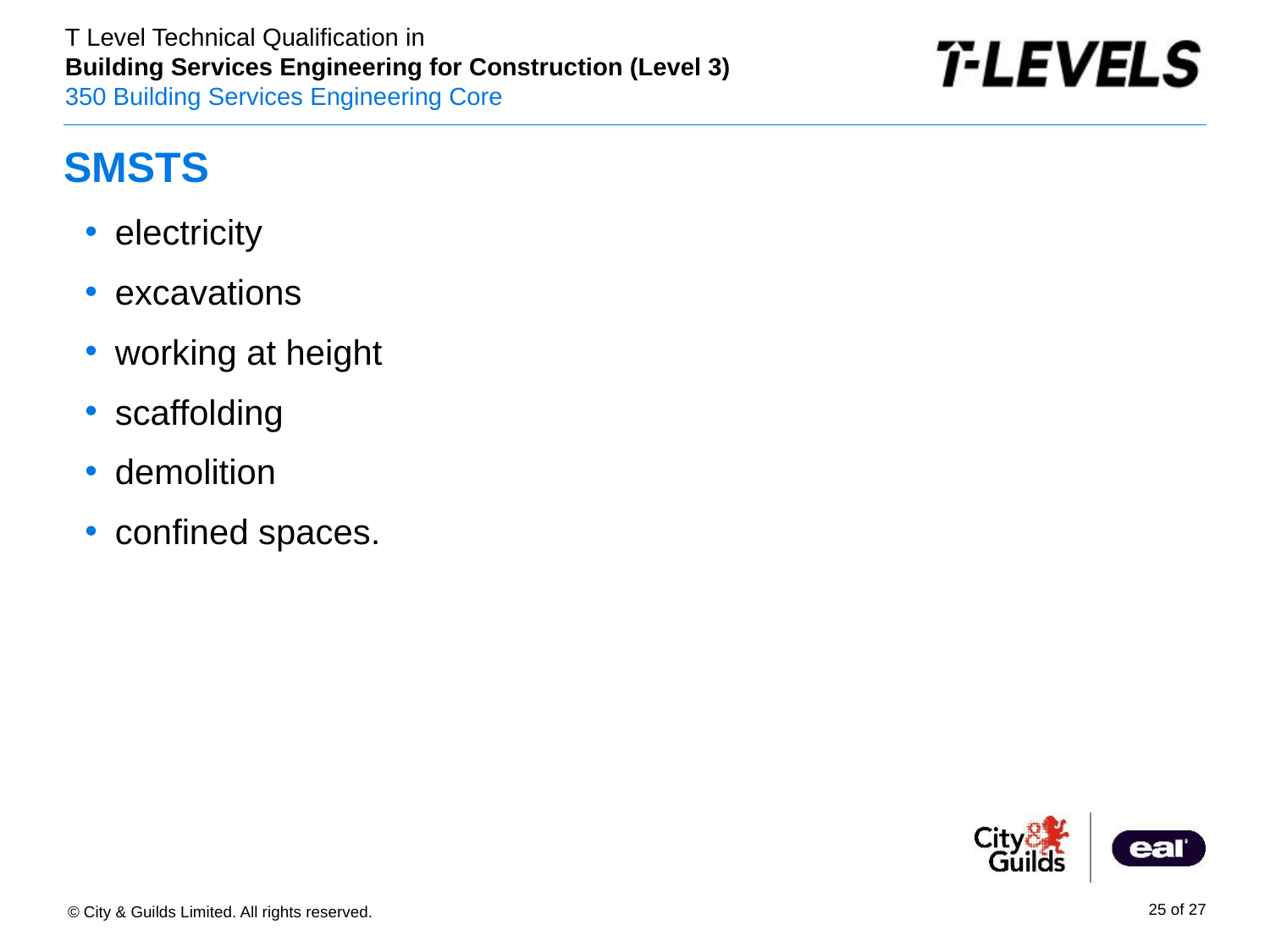

# SMSTS
electricity
excavations
working at height
scaffolding
demolition
confined spaces.